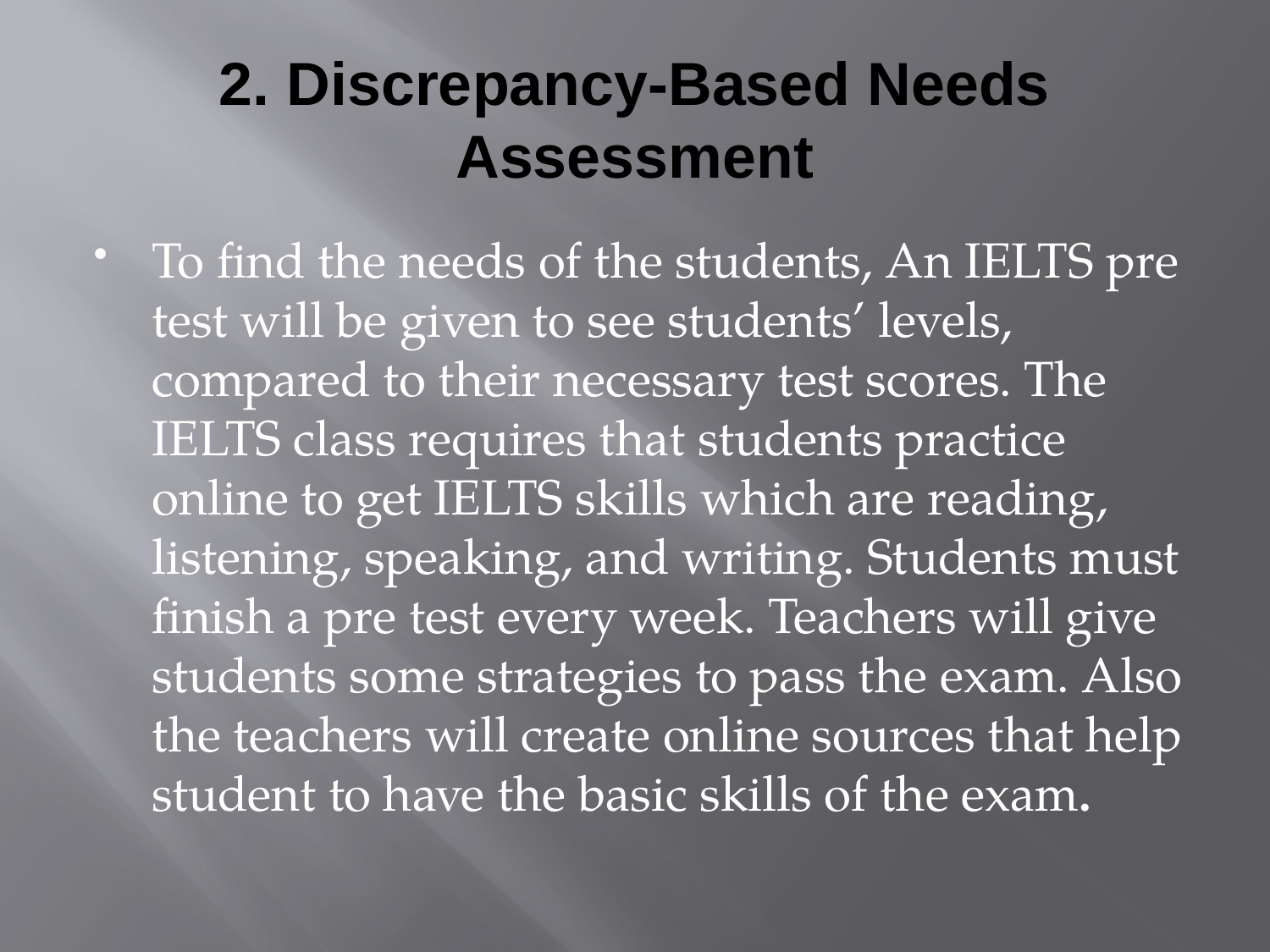

# 2. Discrepancy-Based Needs Assessment
To find the needs of the students, An IELTS pre test will be given to see students’ levels, compared to their necessary test scores. The IELTS class requires that students practice online to get IELTS skills which are reading, listening, speaking, and writing. Students must finish a pre test every week. Teachers will give students some strategies to pass the exam. Also the teachers will create online sources that help student to have the basic skills of the exam.